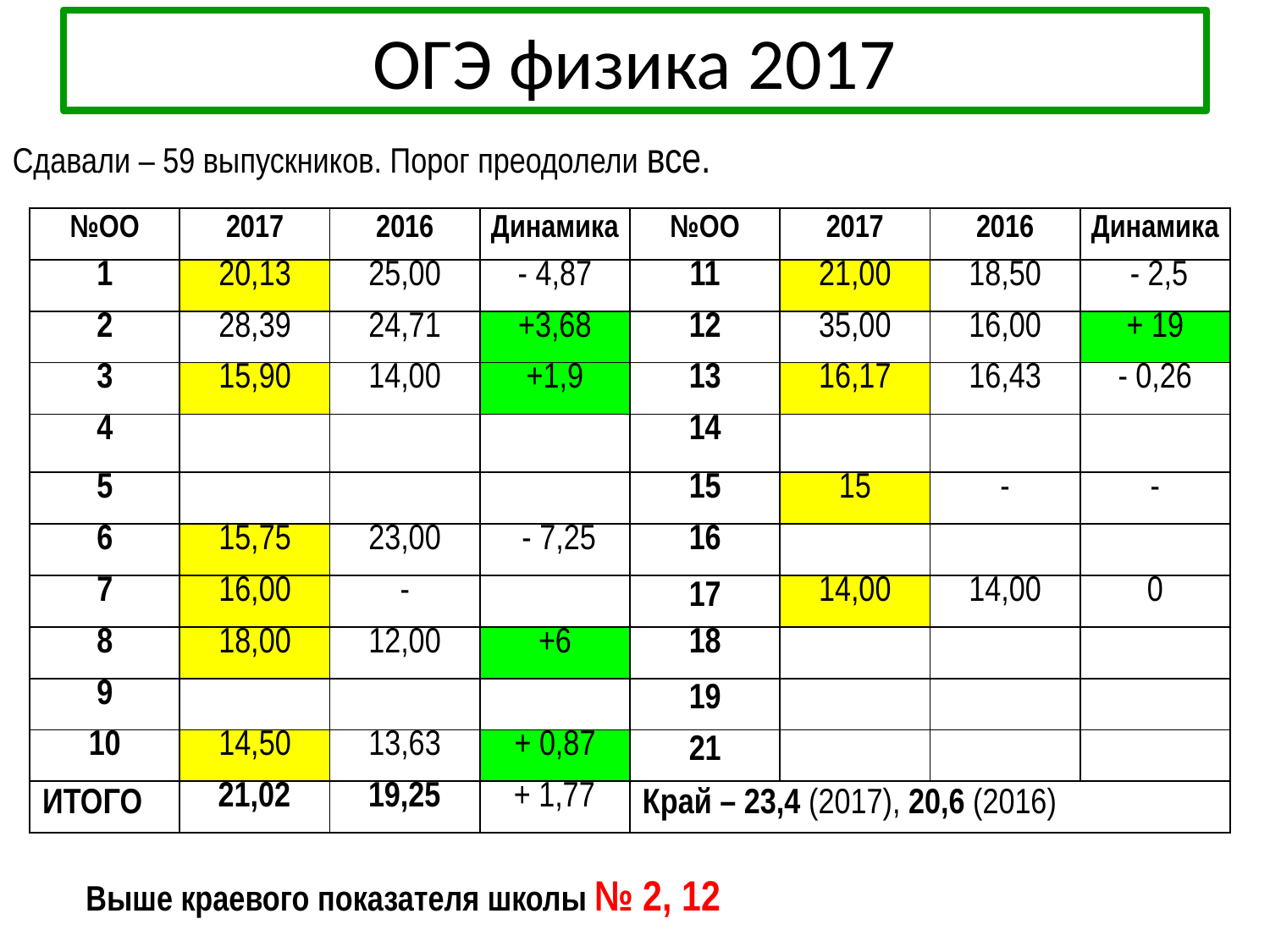

# ОГЭ физика 2017
Сдавали – 59 выпускников. Порог преодолели все.
| №ОО | 2017 | 2016 | Динамика | №ОО | 2017 | 2016 | Динамика |
| --- | --- | --- | --- | --- | --- | --- | --- |
| 1 | 20,13 | 25,00 | - 4,87 | 11 | 21,00 | 18,50 | - 2,5 |
| 2 | 28,39 | 24,71 | +3,68 | 12 | 35,00 | 16,00 | + 19 |
| 3 | 15,90 | 14,00 | +1,9 | 13 | 16,17 | 16,43 | - 0,26 |
| 4 |  |  |  | 14 |  |  |  |
| 5 |  |  |  | 15 | 15 | - | - |
| 6 | 15,75 | 23,00 | - 7,25 | 16 |  |  |  |
| 7 | 16,00 | - |  | 17 | 14,00 | 14,00 | 0 |
| 8 | 18,00 | 12,00 | +6 | 18 |  |  |  |
| 9 |  |  |  | 19 |  |  |  |
| 10 | 14,50 | 13,63 | + 0,87 | 21 |  |  |  |
| ИТОГО | 21,02 | 19,25 | + 1,77 | Край – 23,4 (2017), 20,6 (2016) |  |  |  |
Выше краевого показателя школы № 2, 12